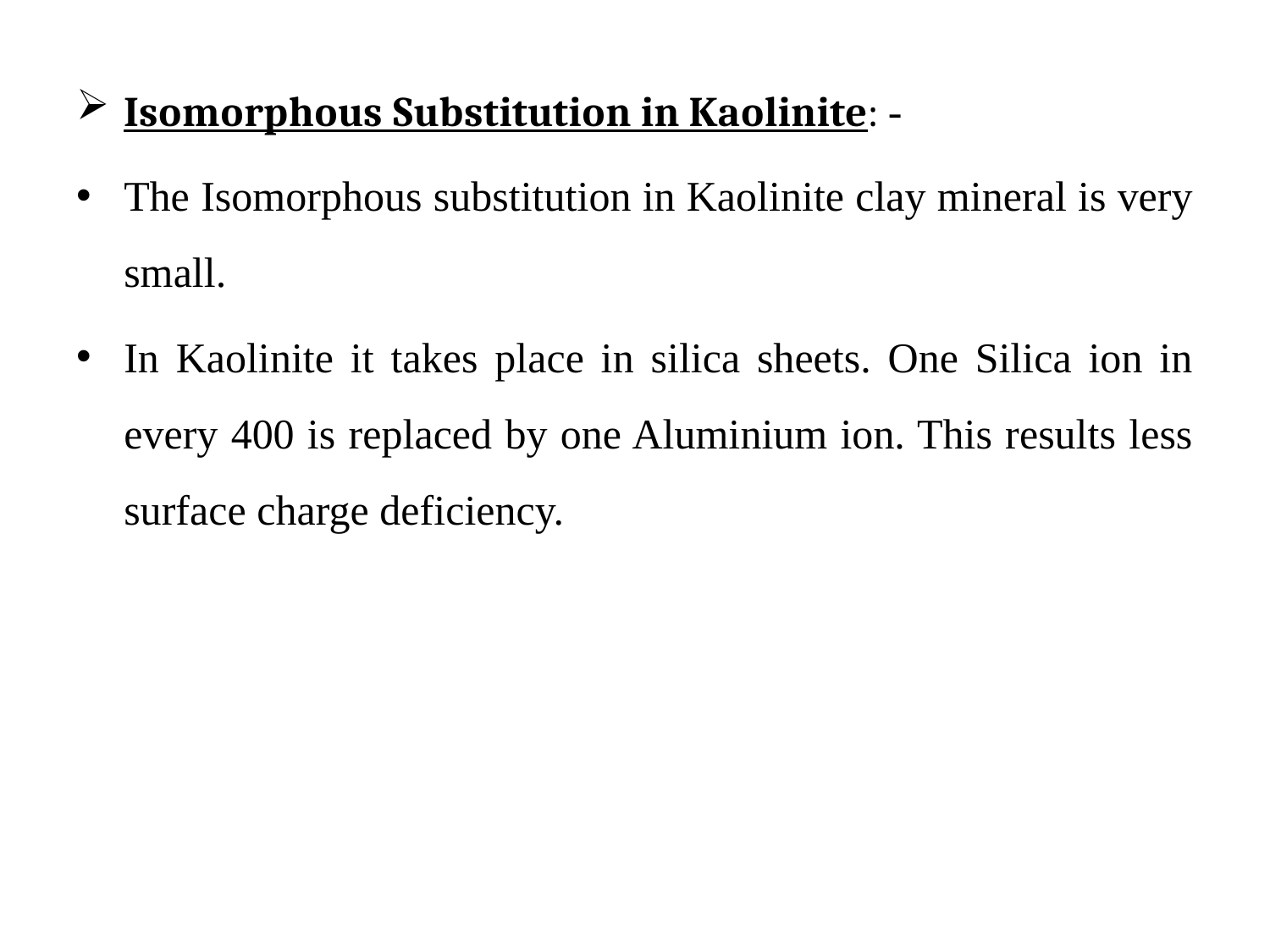

Isomorphous Substitution in Kaolinite: -
The Isomorphous substitution in Kaolinite clay mineral is very small.
In Kaolinite it takes place in silica sheets. One Silica ion in every 400 is replaced by one Aluminium ion. This results less surface charge deficiency.